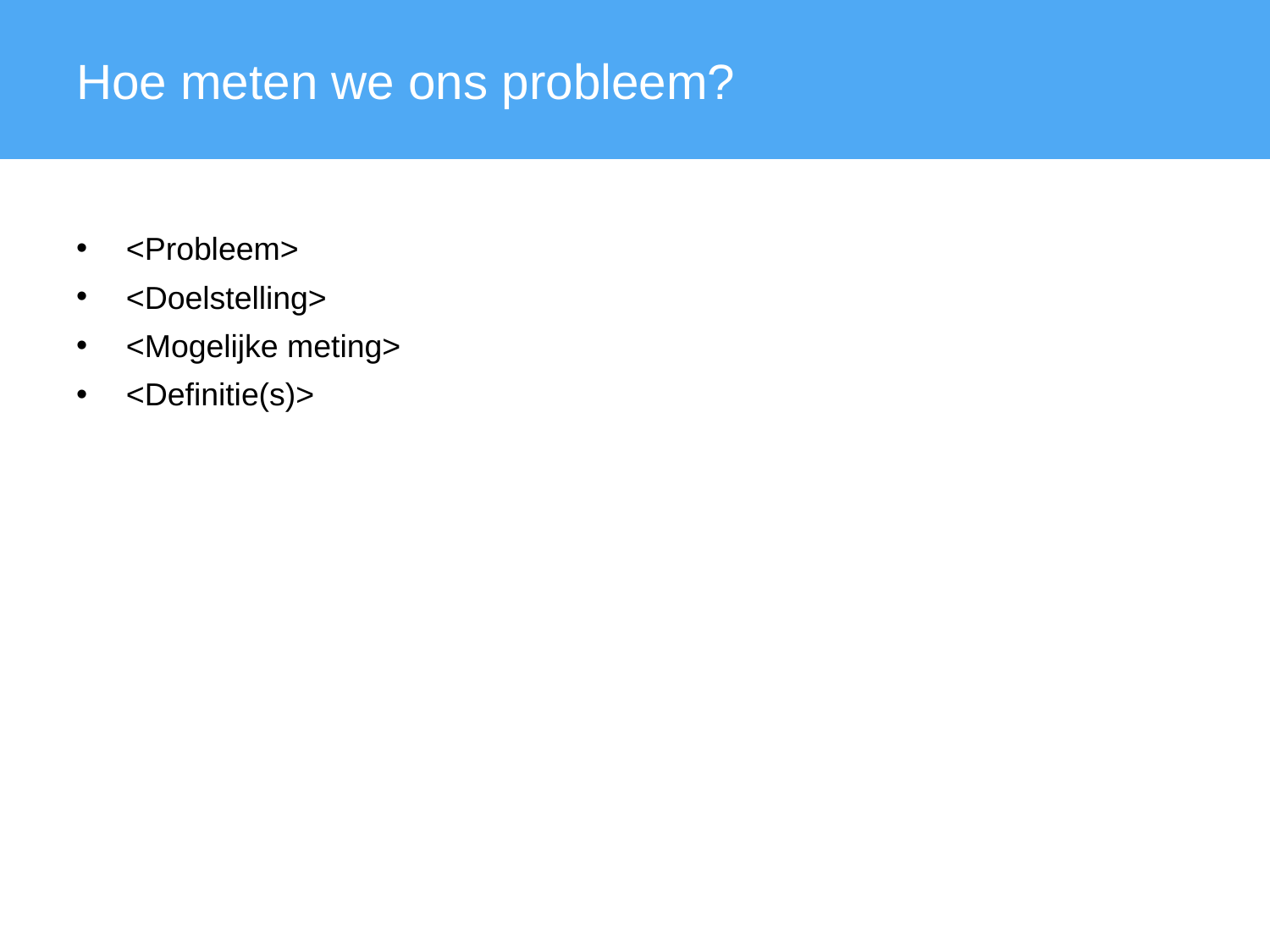

Hoe meten we ons probleem?
<Probleem>
<Doelstelling>
<Mogelijke meting>
<Definitie(s)>